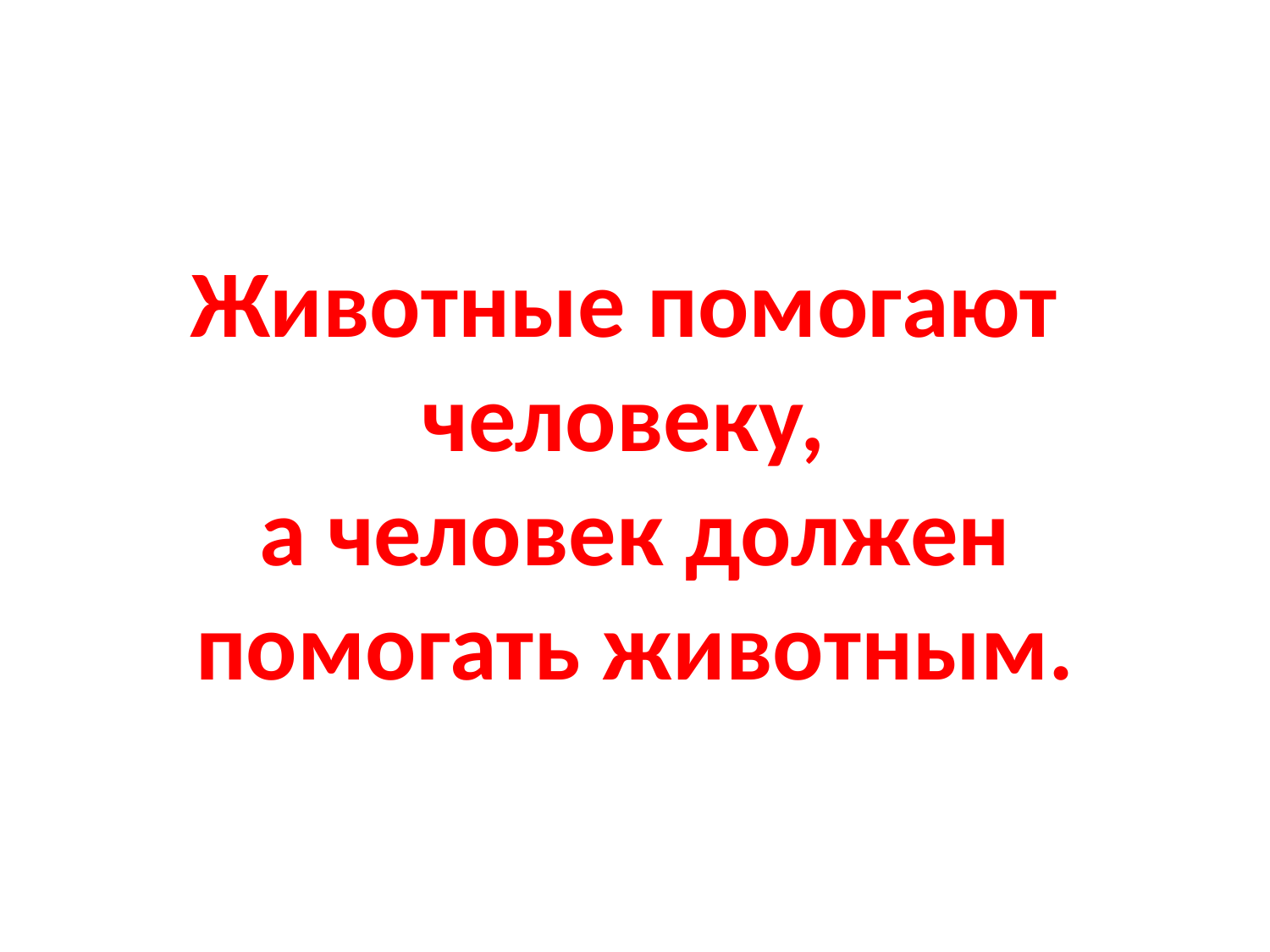

Животные помогают
человеку,
а человек должен
помогать животным.